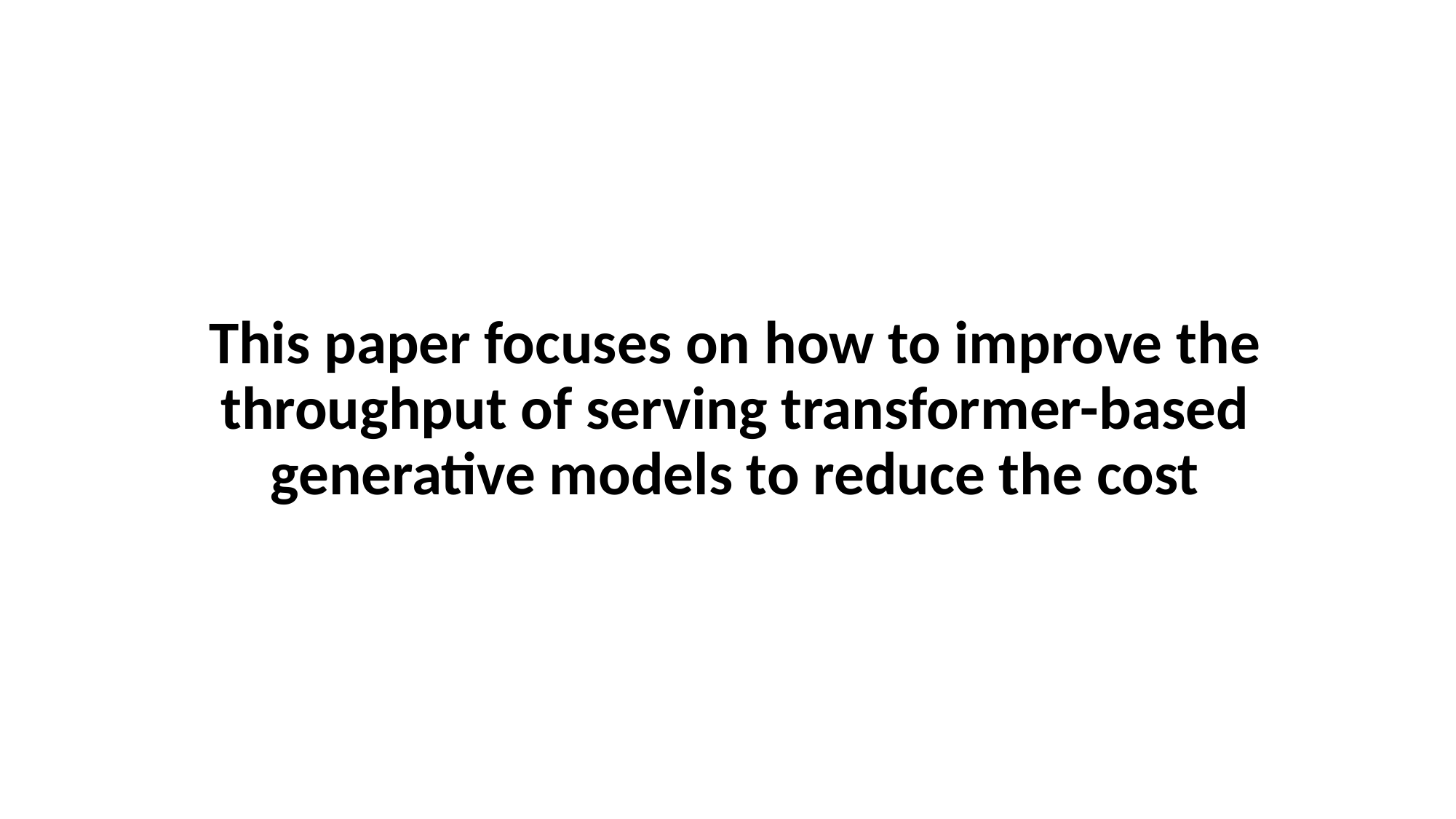

# This paper focuses on how to improve the throughput of serving transformer-based generative models to reduce the cost